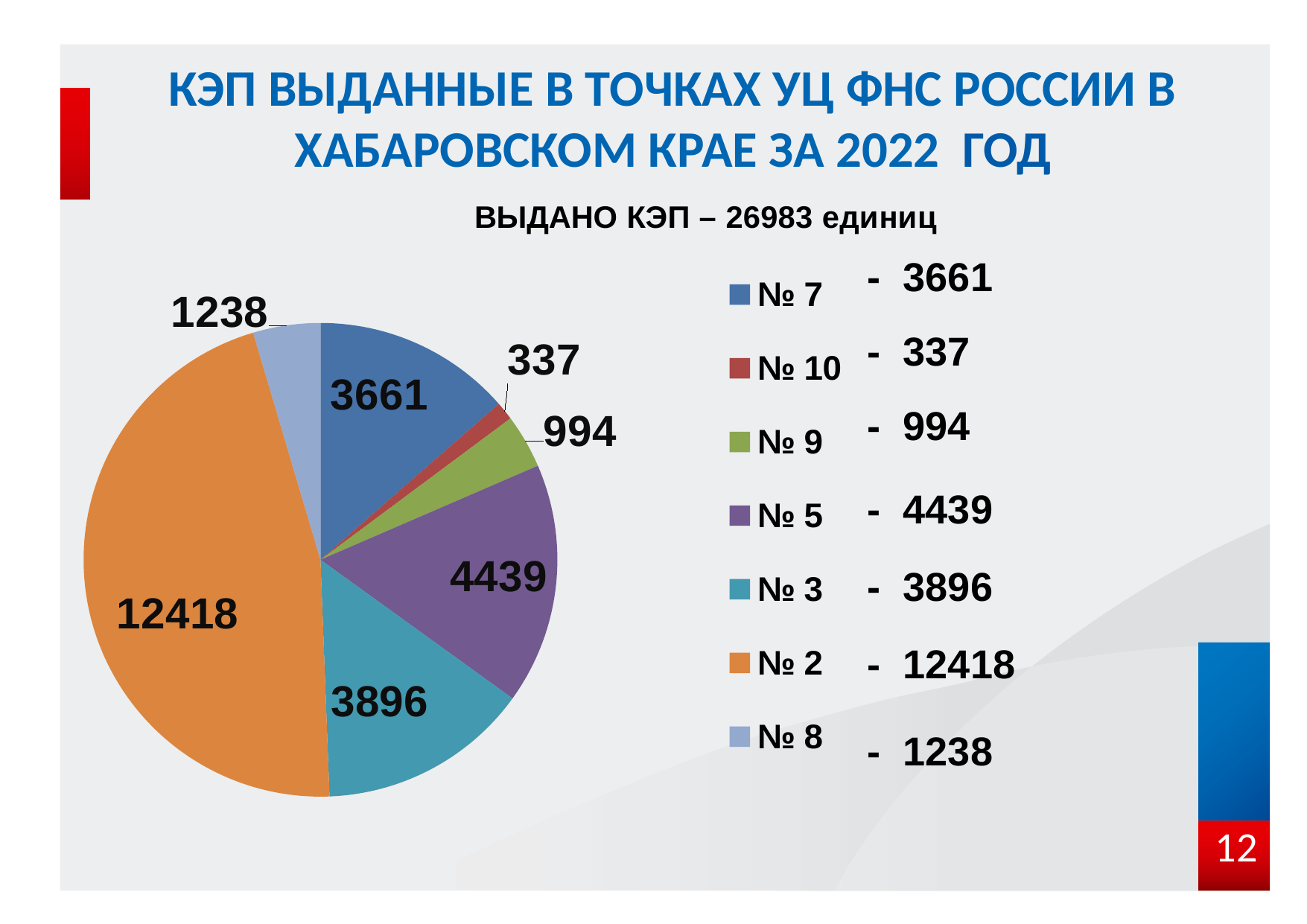

КЭП ВЫДАННЫЕ В ТОЧКАХ УЦ ФНС РОССИИ В ХАБАРОВСКОМ КРАЕ ЗА 2022  ГОД

### Chart: ВЫДАНО КЭП – 26983 единиц

| Category | Выдано КСКПЭП |
|---|---|
| № 7 | 3661.0 |
| № 10 | 337.0 |
| № 9 | 994.0 |
| № 5 | 4439.0 |
| № 3 | 3896.0 |
| № 2 | 12418.0 |
| № 8 | 1238.0 |
| - 3661 |
| --- |
| - 337 |
| - 994 |
| - 4439 |
| - 3896 |
| - 12418 |
| - 1238 |
|  |

12